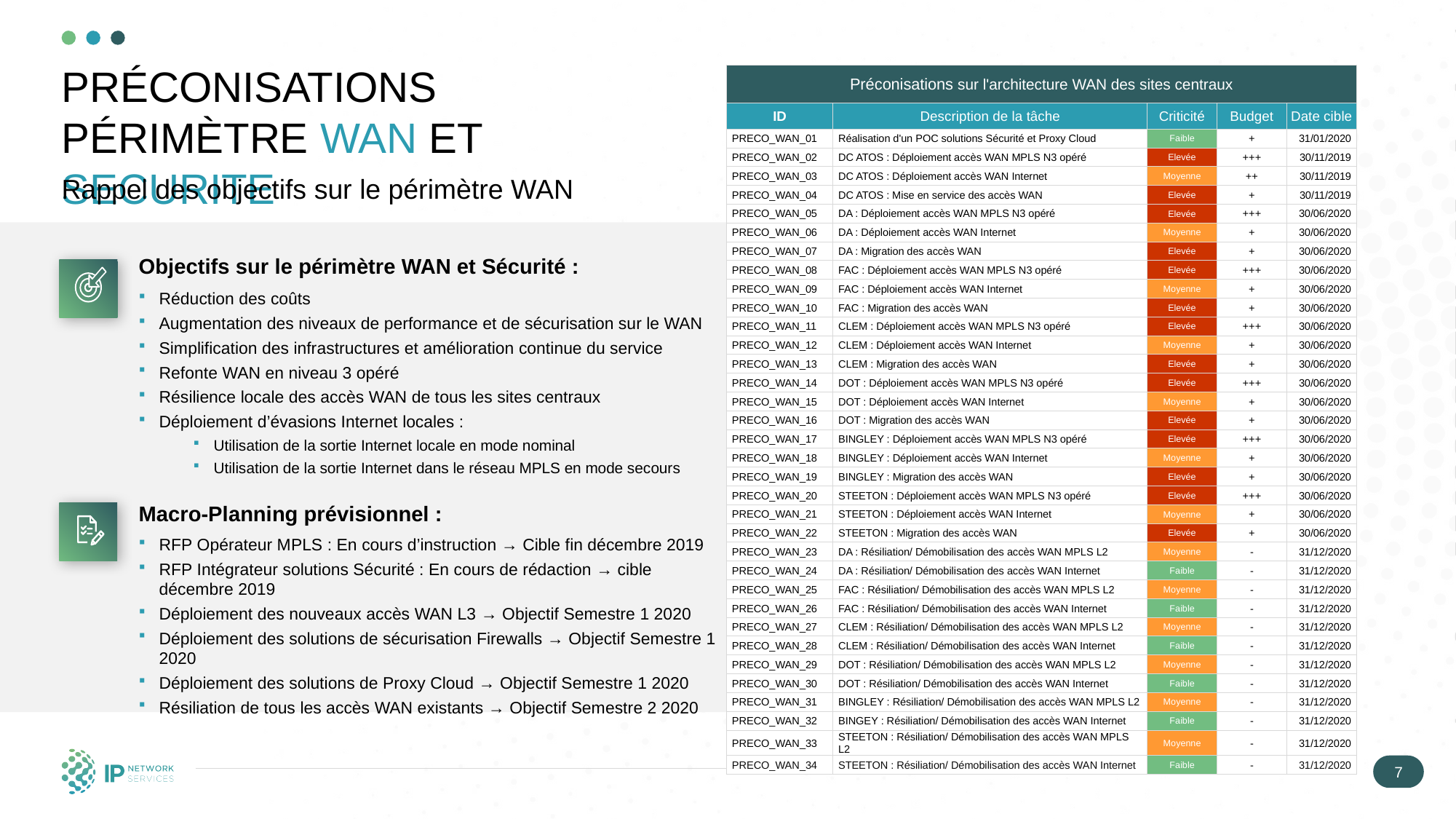

# PRÉCONISATIONS PÉRIMÈTRE WAN ET SECURITE
| Préconisations sur l'architecture WAN des sites centraux |  |  |  |  |
| --- | --- | --- | --- | --- |
| ID | Description de la tâche | Criticité | Budget | Date cible |
| PRECO\_WAN\_01 | Réalisation d'un POC solutions Sécurité et Proxy Cloud | Faible | + | 31/01/2020 |
| PRECO\_WAN\_02 | DC ATOS : Déploiement accès WAN MPLS N3 opéré | Elevée | +++ | 30/11/2019 |
| PRECO\_WAN\_03 | DC ATOS : Déploiement accès WAN Internet | Moyenne | ++ | 30/11/2019 |
| PRECO\_WAN\_04 | DC ATOS : Mise en service des accès WAN | Elevée | + | 30/11/2019 |
| PRECO\_WAN\_05 | DA : Déploiement accès WAN MPLS N3 opéré | Elevée | +++ | 30/06/2020 |
| PRECO\_WAN\_06 | DA : Déploiement accès WAN Internet | Moyenne | + | 30/06/2020 |
| PRECO\_WAN\_07 | DA : Migration des accès WAN | Elevée | + | 30/06/2020 |
| PRECO\_WAN\_08 | FAC : Déploiement accès WAN MPLS N3 opéré | Elevée | +++ | 30/06/2020 |
| PRECO\_WAN\_09 | FAC : Déploiement accès WAN Internet | Moyenne | + | 30/06/2020 |
| PRECO\_WAN\_10 | FAC : Migration des accès WAN | Elevée | + | 30/06/2020 |
| PRECO\_WAN\_11 | CLEM : Déploiement accès WAN MPLS N3 opéré | Elevée | +++ | 30/06/2020 |
| PRECO\_WAN\_12 | CLEM : Déploiement accès WAN Internet | Moyenne | + | 30/06/2020 |
| PRECO\_WAN\_13 | CLEM : Migration des accès WAN | Elevée | + | 30/06/2020 |
| PRECO\_WAN\_14 | DOT : Déploiement accès WAN MPLS N3 opéré | Elevée | +++ | 30/06/2020 |
| PRECO\_WAN\_15 | DOT : Déploiement accès WAN Internet | Moyenne | + | 30/06/2020 |
| PRECO\_WAN\_16 | DOT : Migration des accès WAN | Elevée | + | 30/06/2020 |
| PRECO\_WAN\_17 | BINGLEY : Déploiement accès WAN MPLS N3 opéré | Elevée | +++ | 30/06/2020 |
| PRECO\_WAN\_18 | BINGLEY : Déploiement accès WAN Internet | Moyenne | + | 30/06/2020 |
| PRECO\_WAN\_19 | BINGLEY : Migration des accès WAN | Elevée | + | 30/06/2020 |
| PRECO\_WAN\_20 | STEETON : Déploiement accès WAN MPLS N3 opéré | Elevée | +++ | 30/06/2020 |
| PRECO\_WAN\_21 | STEETON : Déploiement accès WAN Internet | Moyenne | + | 30/06/2020 |
| PRECO\_WAN\_22 | STEETON : Migration des accès WAN | Elevée | + | 30/06/2020 |
| PRECO\_WAN\_23 | DA : Résiliation/ Démobilisation des accès WAN MPLS L2 | Moyenne | - | 31/12/2020 |
| PRECO\_WAN\_24 | DA : Résiliation/ Démobilisation des accès WAN Internet | Faible | - | 31/12/2020 |
| PRECO\_WAN\_25 | FAC : Résiliation/ Démobilisation des accès WAN MPLS L2 | Moyenne | - | 31/12/2020 |
| PRECO\_WAN\_26 | FAC : Résiliation/ Démobilisation des accès WAN Internet | Faible | - | 31/12/2020 |
| PRECO\_WAN\_27 | CLEM : Résiliation/ Démobilisation des accès WAN MPLS L2 | Moyenne | - | 31/12/2020 |
| PRECO\_WAN\_28 | CLEM : Résiliation/ Démobilisation des accès WAN Internet | Faible | - | 31/12/2020 |
| PRECO\_WAN\_29 | DOT : Résiliation/ Démobilisation des accès WAN MPLS L2 | Moyenne | - | 31/12/2020 |
| PRECO\_WAN\_30 | DOT : Résiliation/ Démobilisation des accès WAN Internet | Faible | - | 31/12/2020 |
| PRECO\_WAN\_31 | BINGLEY : Résiliation/ Démobilisation des accès WAN MPLS L2 | Moyenne | - | 31/12/2020 |
| PRECO\_WAN\_32 | BINGEY : Résiliation/ Démobilisation des accès WAN Internet | Faible | - | 31/12/2020 |
| PRECO\_WAN\_33 | STEETON : Résiliation/ Démobilisation des accès WAN MPLS L2 | Moyenne | - | 31/12/2020 |
| PRECO\_WAN\_34 | STEETON : Résiliation/ Démobilisation des accès WAN Internet | Faible | - | 31/12/2020 |
Rappel des objectifs sur le périmètre WAN

Objectifs sur le périmètre WAN et Sécurité :

Réduction des coûts
Augmentation des niveaux de performance et de sécurisation sur le WAN
Simplification des infrastructures et amélioration continue du service
Refonte WAN en niveau 3 opéré
Résilience locale des accès WAN de tous les sites centraux
Déploiement d’évasions Internet locales :
Utilisation de la sortie Internet locale en mode nominal
Utilisation de la sortie Internet dans le réseau MPLS en mode secours

Macro-Planning prévisionnel :

RFP Opérateur MPLS : En cours d’instruction → Cible fin décembre 2019
RFP Intégrateur solutions Sécurité : En cours de rédaction → cible décembre 2019
Déploiement des nouveaux accès WAN L3 → Objectif Semestre 1 2020
Déploiement des solutions de sécurisation Firewalls → Objectif Semestre 1 2020
Déploiement des solutions de Proxy Cloud → Objectif Semestre 1 2020
Résiliation de tous les accès WAN existants → Objectif Semestre 2 2020

7